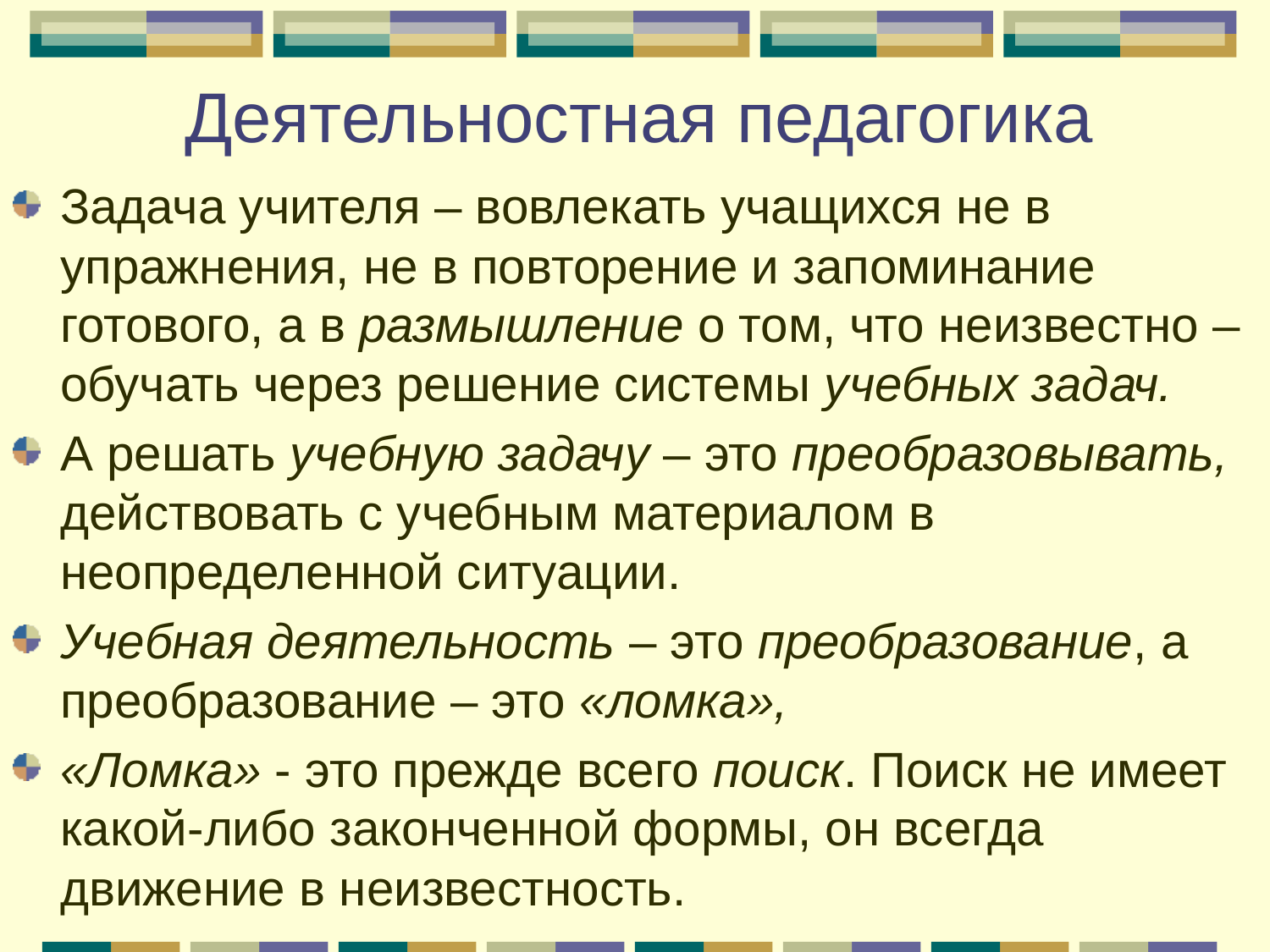

# Деятельностная педагогика
Задача учителя – вовлекать учащихся не в упражнения, не в повторение и запоминание готового, а в размышление о том, что неизвестно – обучать через решение системы учебных задач.
А решать учебную задачу – это преобразовывать, действовать с учебным материалом в неопределенной ситуации.
Учебная деятельность – это преобразование, а преобразование – это «ломка»,
«Ломка» - это прежде всего поиск. Поиск не имеет какой-либо законченной формы, он всегда движение в неизвестность.